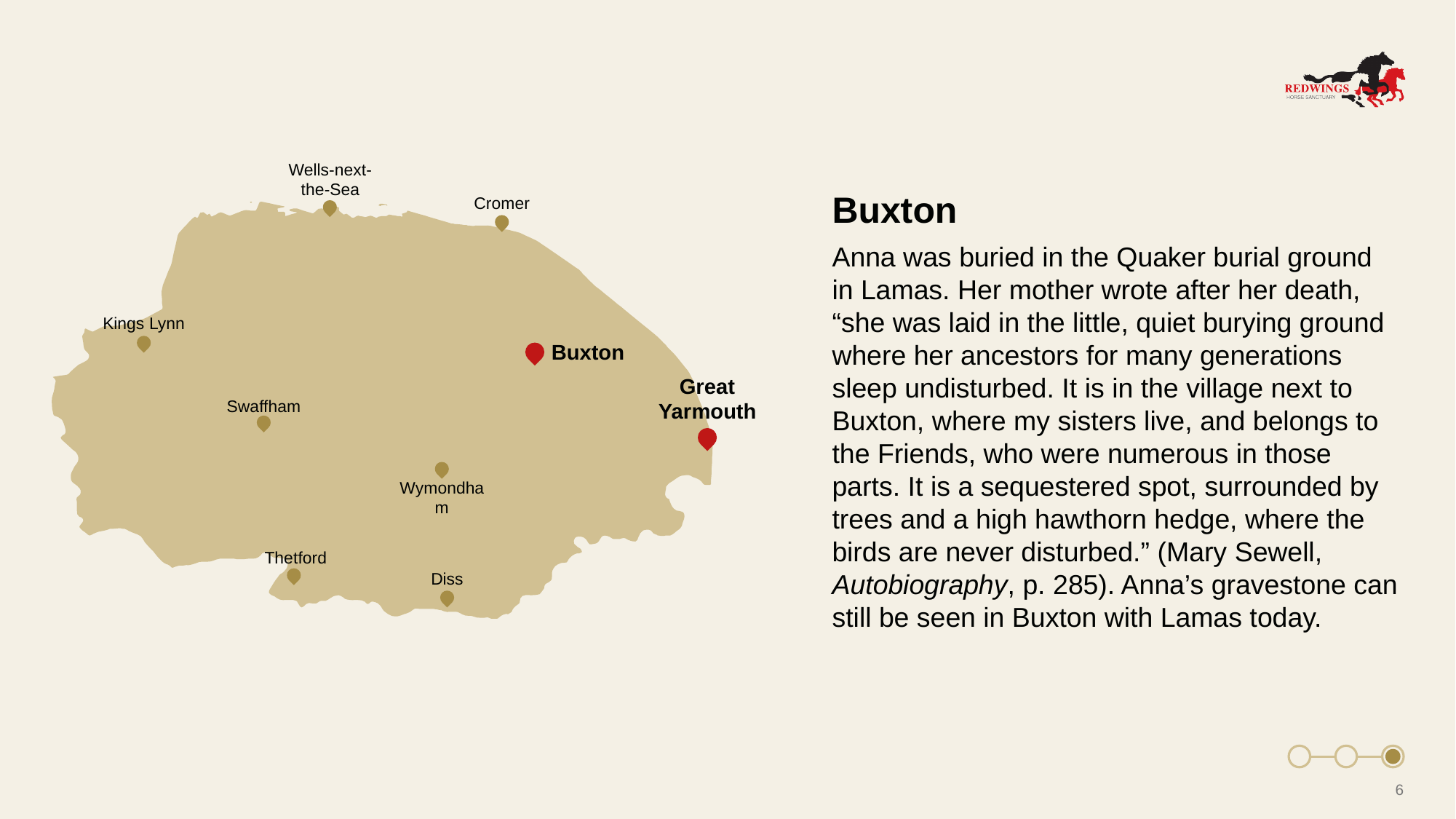

Wells-next-the-Sea

Buxton
Anna was buried in the Quaker burial ground
in Lamas. Her mother wrote after her death, “she was laid in the little, quiet burying ground where her ancestors for many generations sleep undisturbed. It is in the village next to Buxton, where my sisters live, and belongs to the Friends, who were numerous in those parts. It is a sequestered spot, surrounded by trees and a high hawthorn hedge, where the birds are never disturbed.” (Mary Sewell, Autobiography, p. 285). Anna’s gravestone can still be seen in Buxton with Lamas today.
Cromer

Kings Lynn

Buxton

Great Yarmouth
Swaffham

Wymondham
Thetford

Diss

6